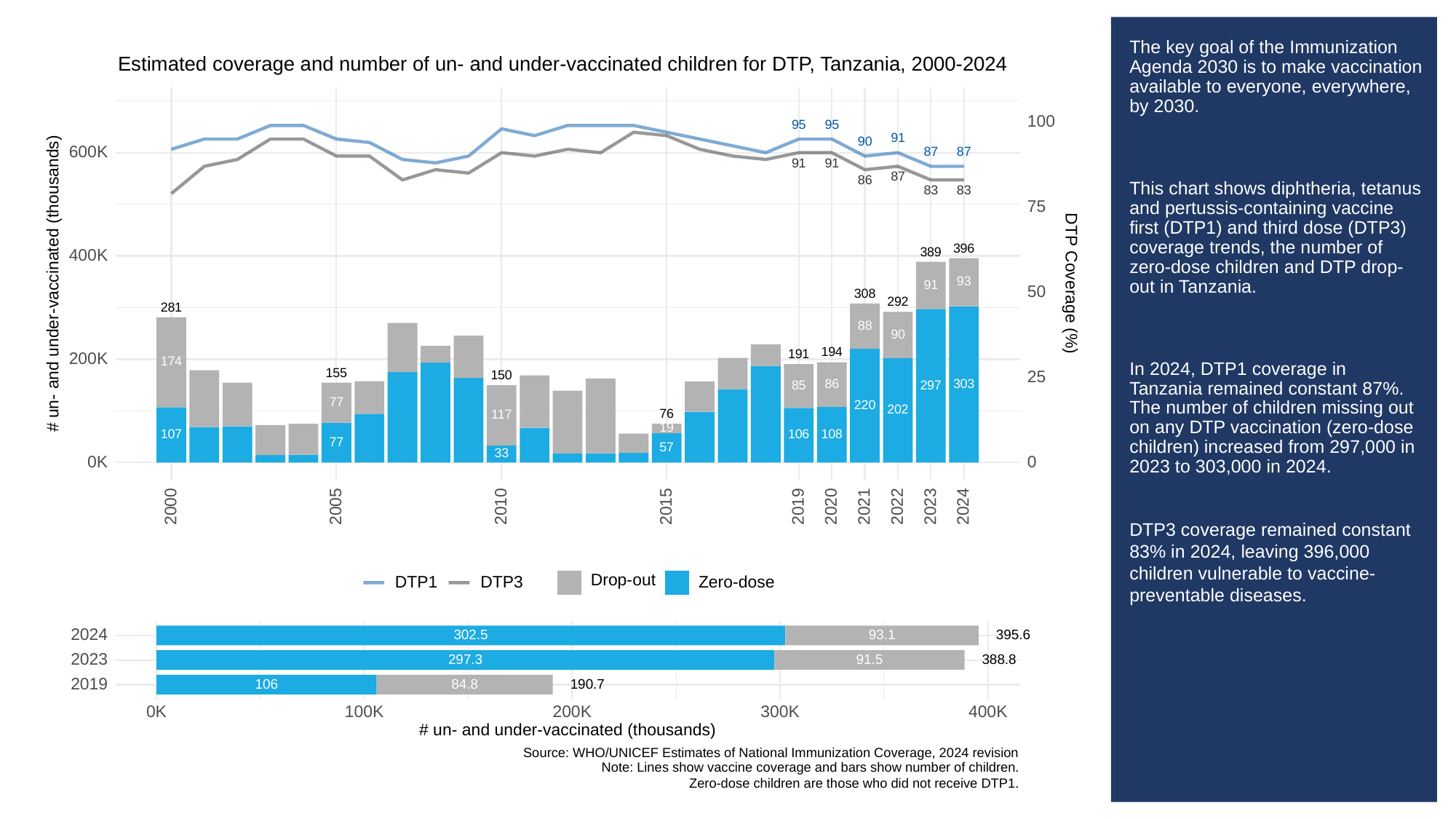

# The key goal of the Immunization Agenda 2030 is to make vaccination available to everyone, everywhere, by 2030.

This chart shows diphtheria, tetanus and pertussis-containing vaccine first (DTP1) and third dose (DTP3) coverage trends, the number of zero-dose children and DTP drop-out in Tanzania.

In 2024, DTP1 coverage in Tanzania remained constant 87%. The number of children missing out on any DTP vaccination (zero-dose children) increased from 297,000 in 2023 to 303,000 in 2024.

DTP3 coverage remained constant 83% in 2024, leaving 396,000 children vulnerable to vaccine-preventable diseases.

Estimated coverage and number of un- and under-vaccinated children for DTP, Tanzania, 2000-2024

100
95
95

91
90
600K
87
87

91
91
87
86
83
83
75

396
389
400K

# un- and under-vaccinated (thousands)
DTP Coverage (%)
93
91
50
308
292
281

88

90

194

191
200K
174

155

150
25

303
86
297
85

77
220
202

76
117

19

108
107
106

77
57

33

0K
0

2023
2000
2005
2010
2015
2019
2020
2021
2022
2024

Drop-out
DTP3
Zero-dose
DTP1

2024
302.5
93.1
395.6

2023
297.3
388.8
91.5

2019
106
84.8
190.7

300K
0K
100K
200K
400K
# un- and under-vaccinated (thousands)
Source: WHO/UNICEF Estimates of National Immunization Coverage, 2024 revision
Note: Lines show vaccine coverage and bars show number of children.
Zero-dose children are those who did not receive DTP1.